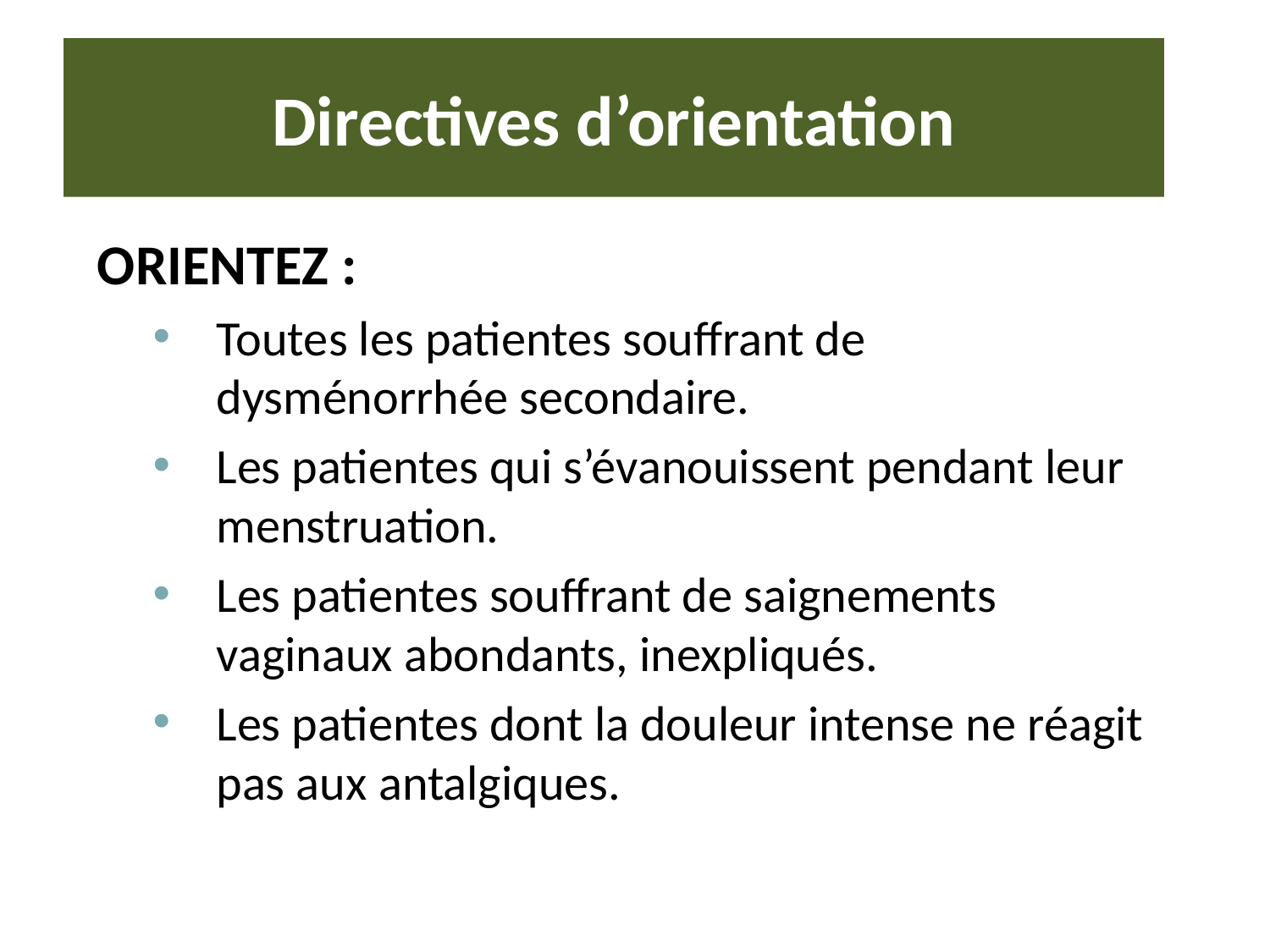

# Directives d’orientation
ORIENTEZ :
Toutes les patientes souffrant de dysménorrhée secondaire.
Les patientes qui s’évanouissent pendant leur menstruation.
Les patientes souffrant de saignements vaginaux abondants, inexpliqués.
Les patientes dont la douleur intense ne réagit pas aux antalgiques.